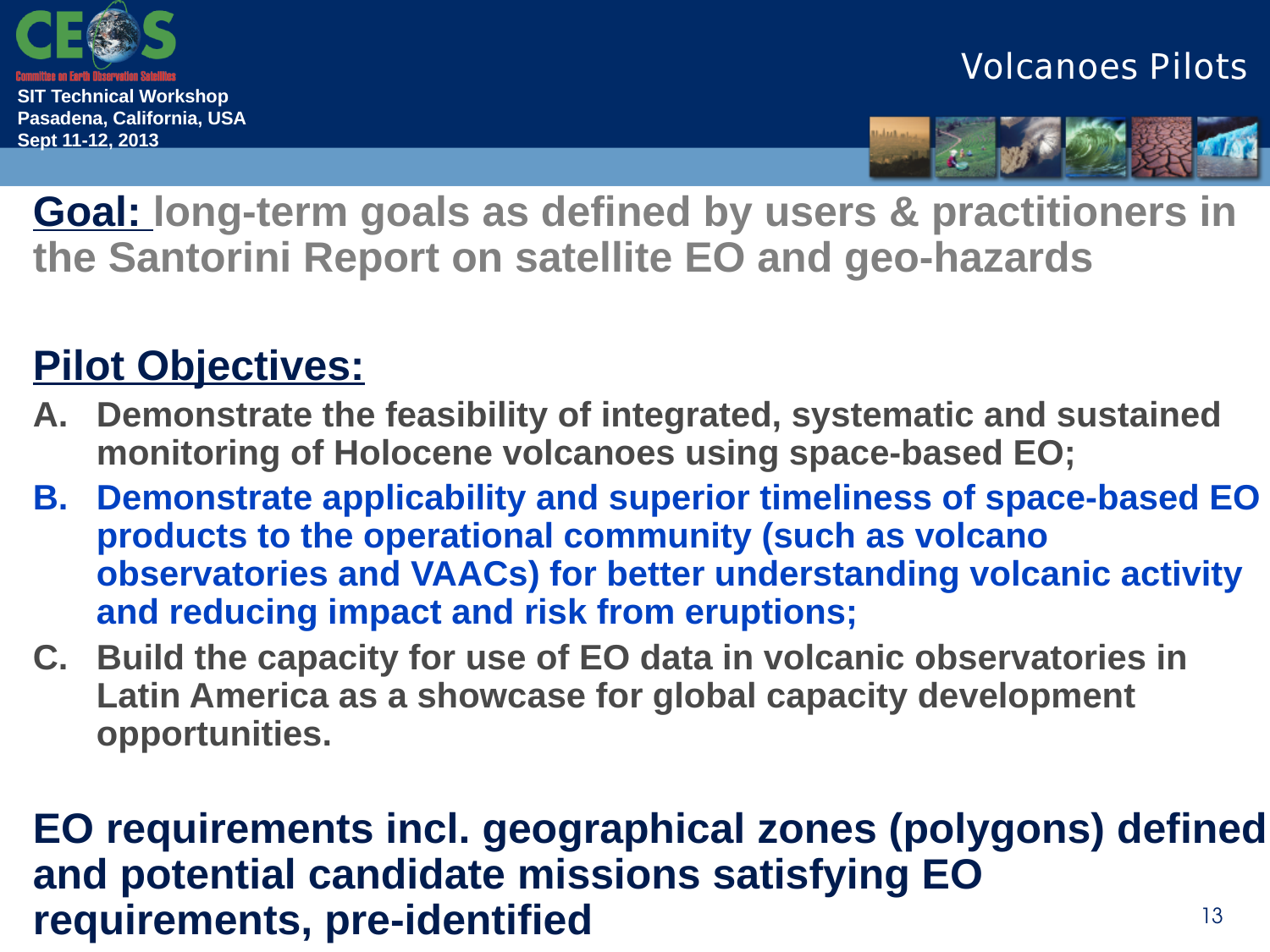

Volcanoes Pilots
Goal: long-term goals as defined by users & practitioners in the Santorini Report on satellite EO and geo-hazards

Pilot Objectives:
Demonstrate the feasibility of integrated, systematic and sustained monitoring of Holocene volcanoes using space-based EO;
Demonstrate applicability and superior timeliness of space-based EO products to the operational community (such as volcano observatories and VAACs) for better understanding volcanic activity and reducing impact and risk from eruptions;
Build the capacity for use of EO data in volcanic observatories in Latin America as a showcase for global capacity development opportunities.

EO requirements incl. geographical zones (polygons) defined and potential candidate missions satisfying EO requirements, pre-identified

13